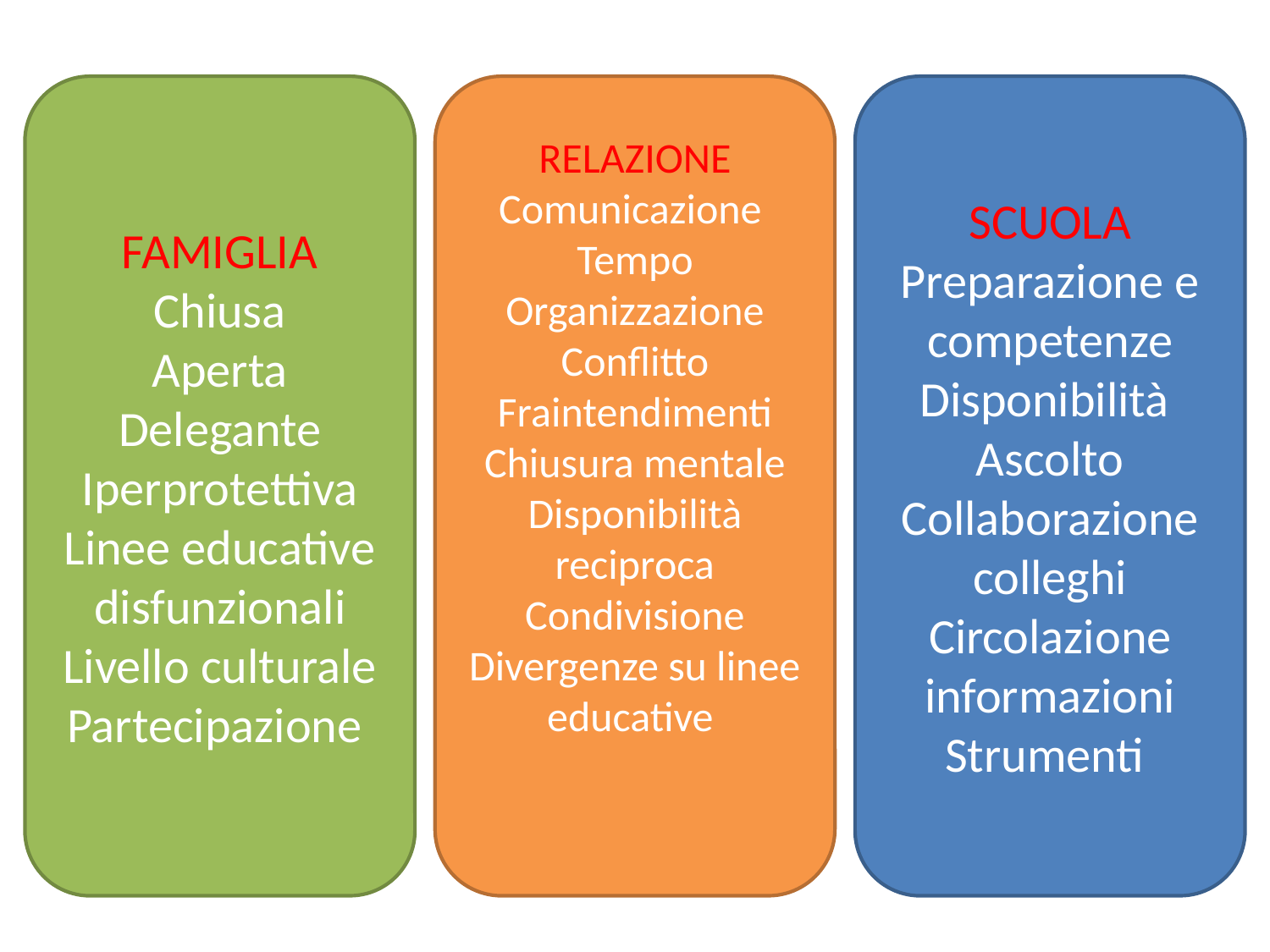

FAMIGLIA
Chiusa
Aperta
Delegante
Iperprotettiva
Linee educative disfunzionali
Livello culturale
Partecipazione
RELAZIONE
Comunicazione
Tempo
Organizzazione
Conflitto
Fraintendimenti
Chiusura mentale
Disponibilità reciproca
Condivisione
Divergenze su linee educative

SCUOLA
Preparazione e competenze
Disponibilità
Ascolto
Collaborazione colleghi
Circolazione informazioni
Strumenti